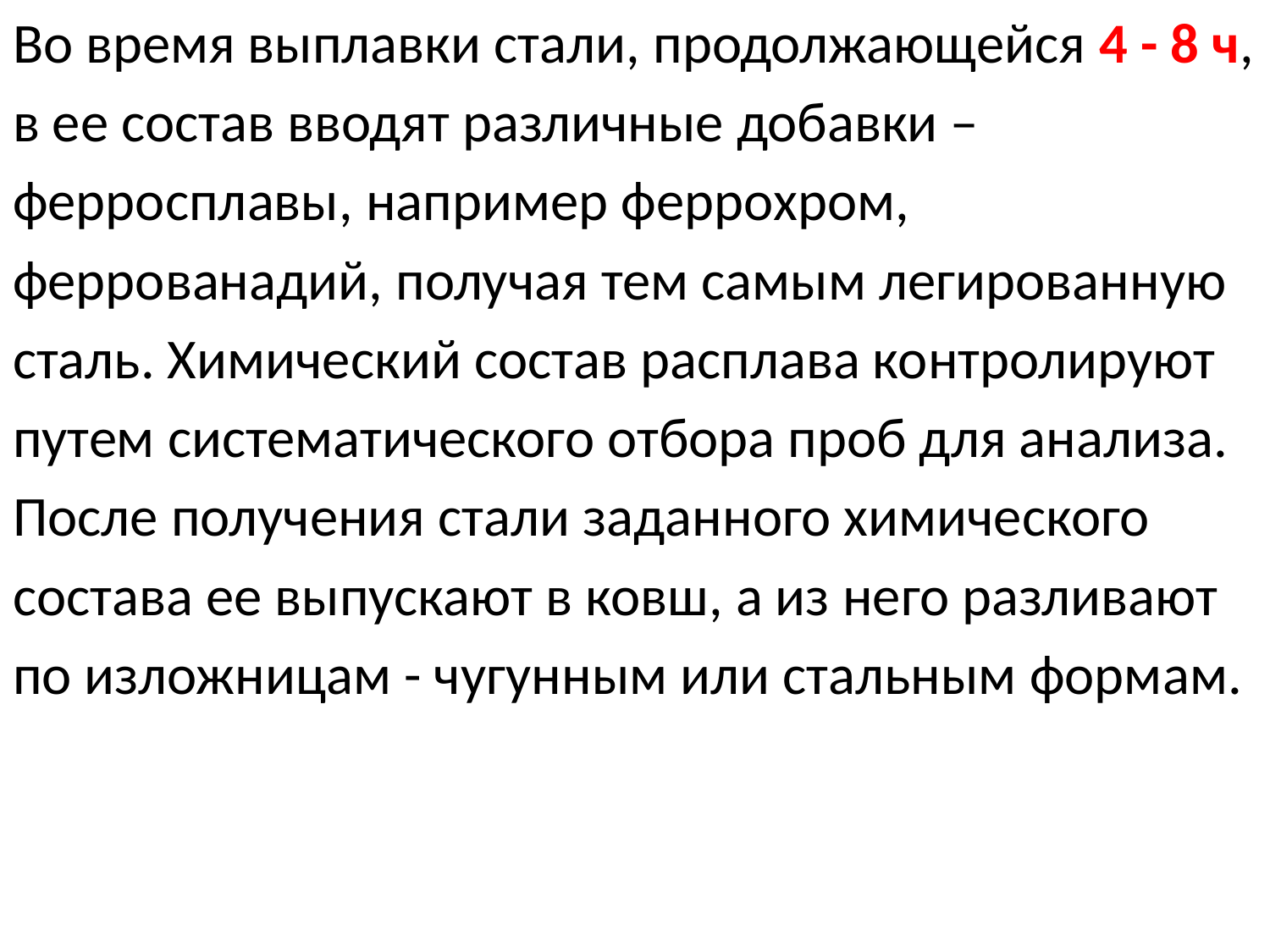

Во время выплавки стали, продолжающейся 4 - 8 ч,
в ее состав вводят различные добавки –
ферросплавы, например феррохром,
феррованадий, получая тем самым легированную
сталь. Химический состав расплава контролируют
путем систематического отбора проб для анализа.
После получения стали заданного химического
состава ее выпускают в ковш, а из него разливают
по изложницам - чугунным или стальным формам.